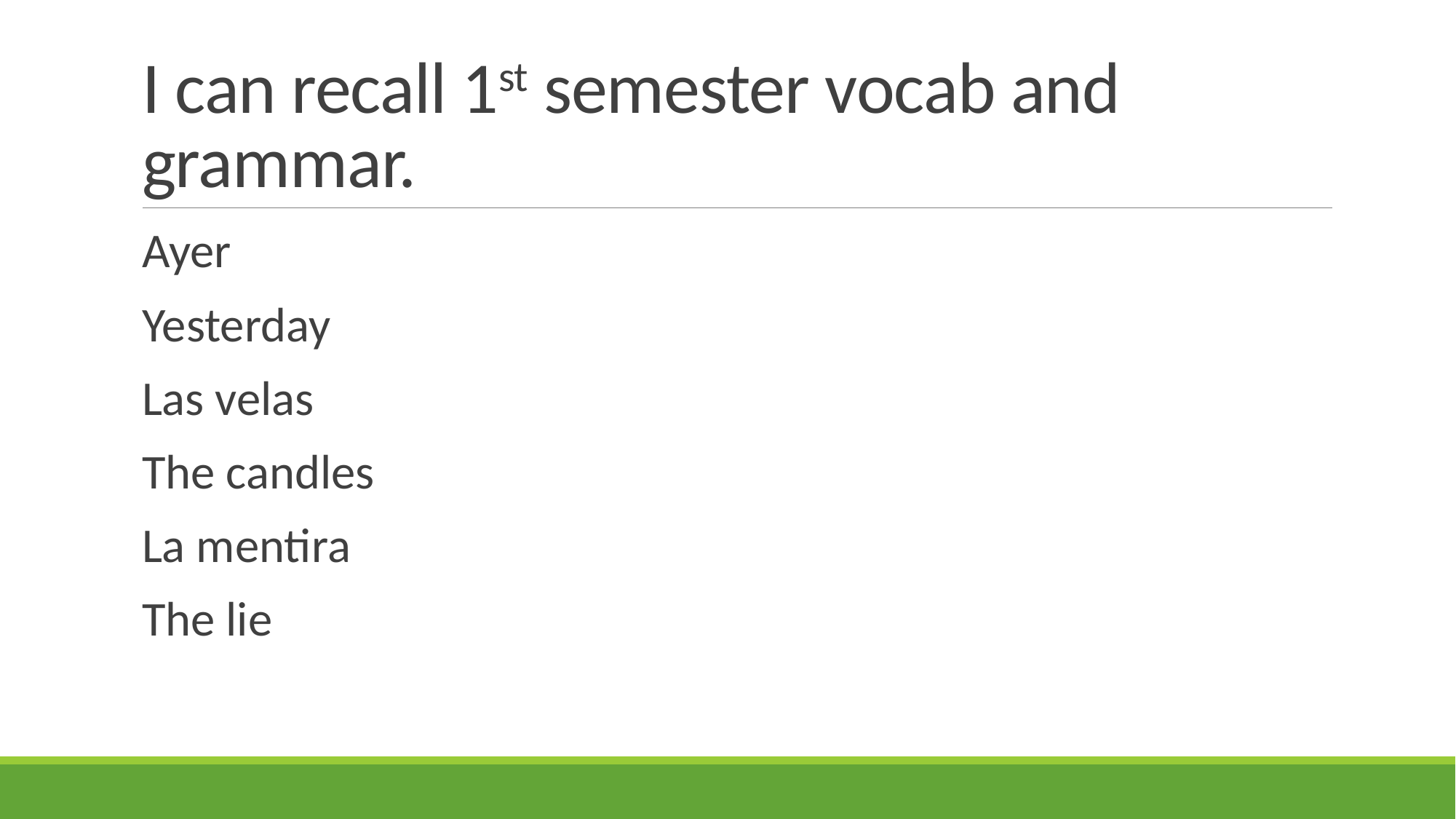

# I can recall 1st semester vocab and grammar.
Ayer
Yesterday
Las velas
The candles
La mentira
The lie